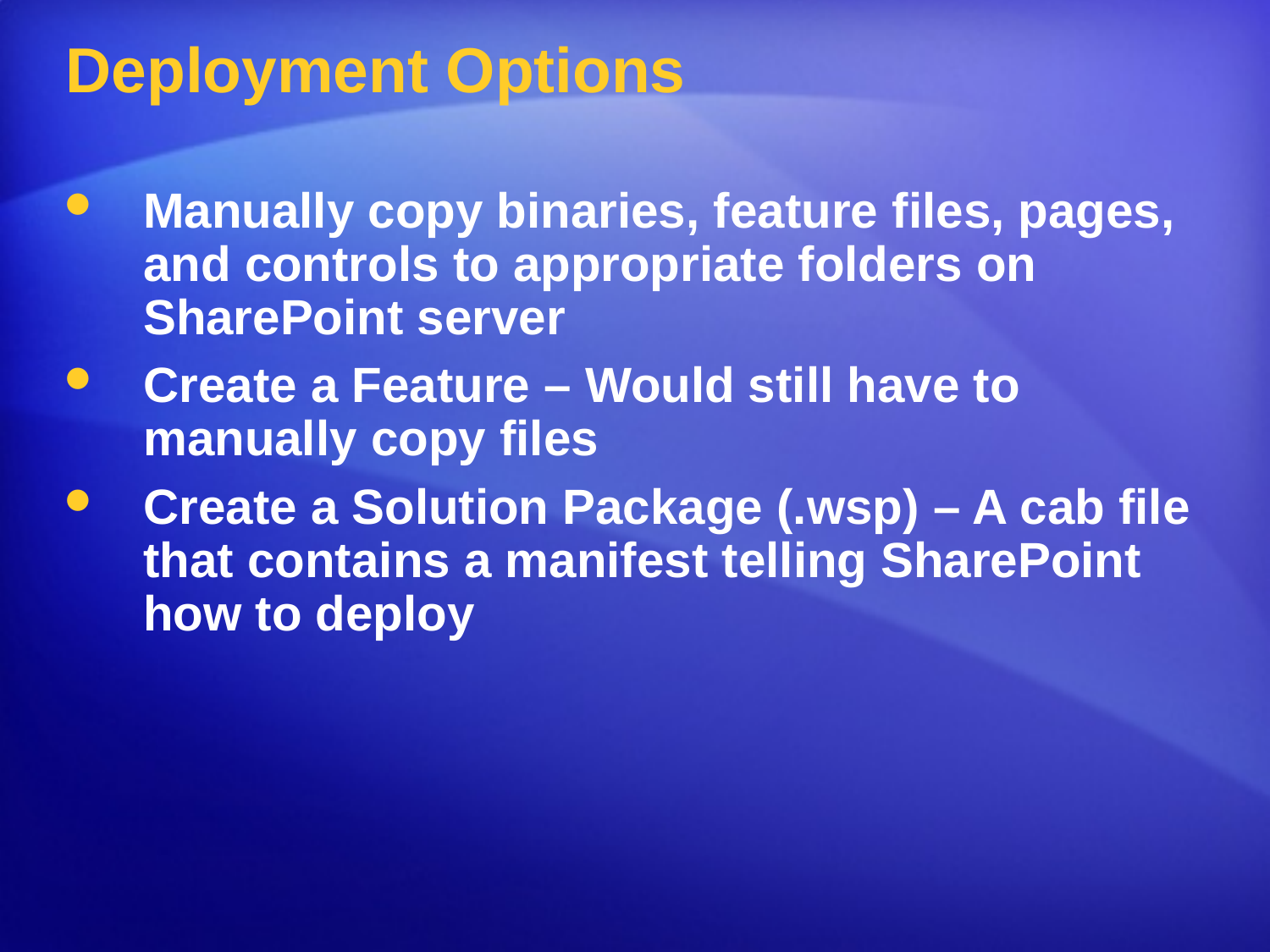

# Deployment Options
Manually copy binaries, feature files, pages, and controls to appropriate folders on SharePoint server
Create a Feature – Would still have to manually copy files
Create a Solution Package (.wsp) – A cab file that contains a manifest telling SharePoint how to deploy